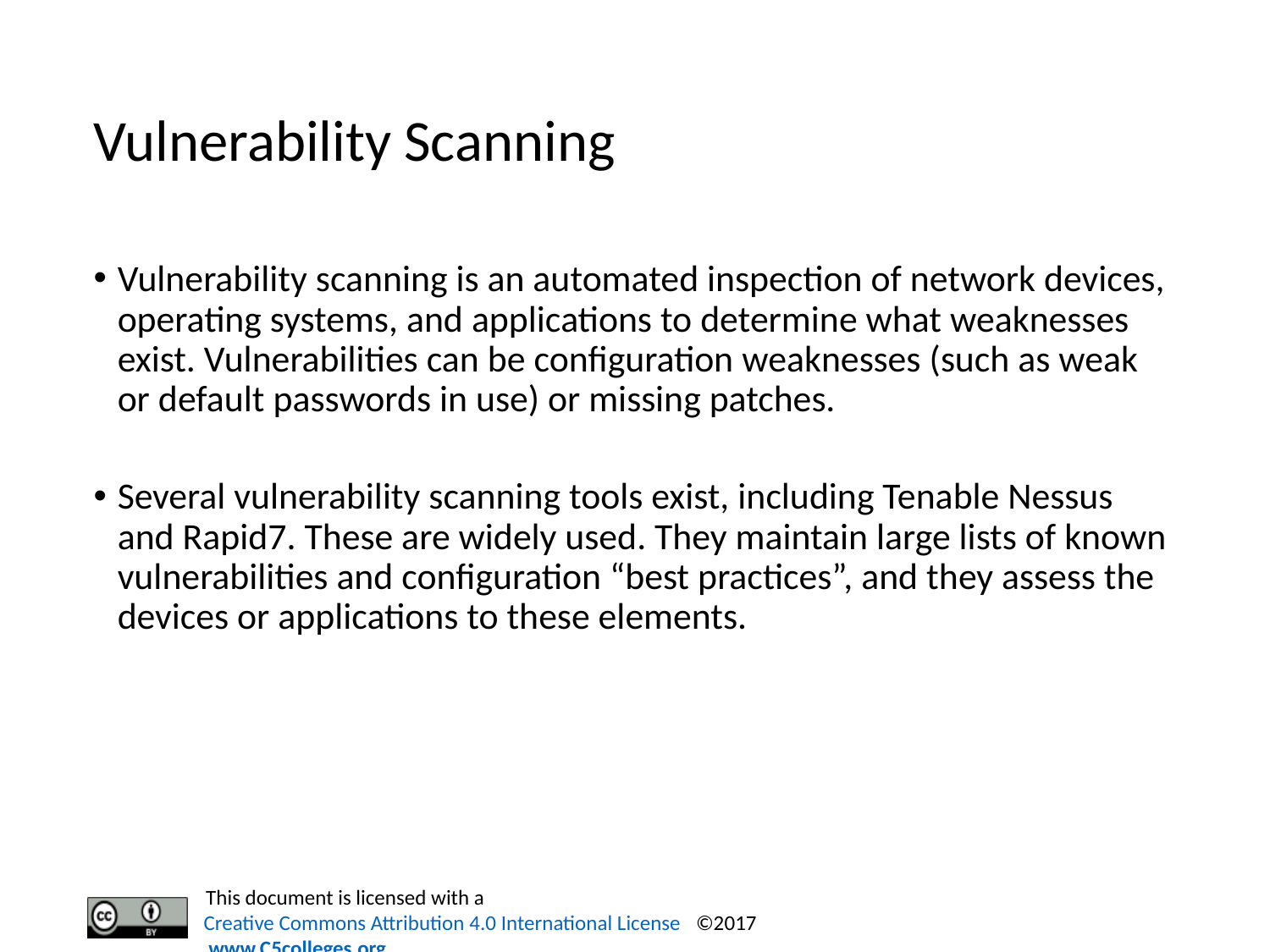

# Vulnerability Scanning
Vulnerability scanning is an automated inspection of network devices, operating systems, and applications to determine what weaknesses exist. Vulnerabilities can be configuration weaknesses (such as weak or default passwords in use) or missing patches.
Several vulnerability scanning tools exist, including Tenable Nessus and Rapid7. These are widely used. They maintain large lists of known vulnerabilities and configuration “best practices”, and they assess the devices or applications to these elements.